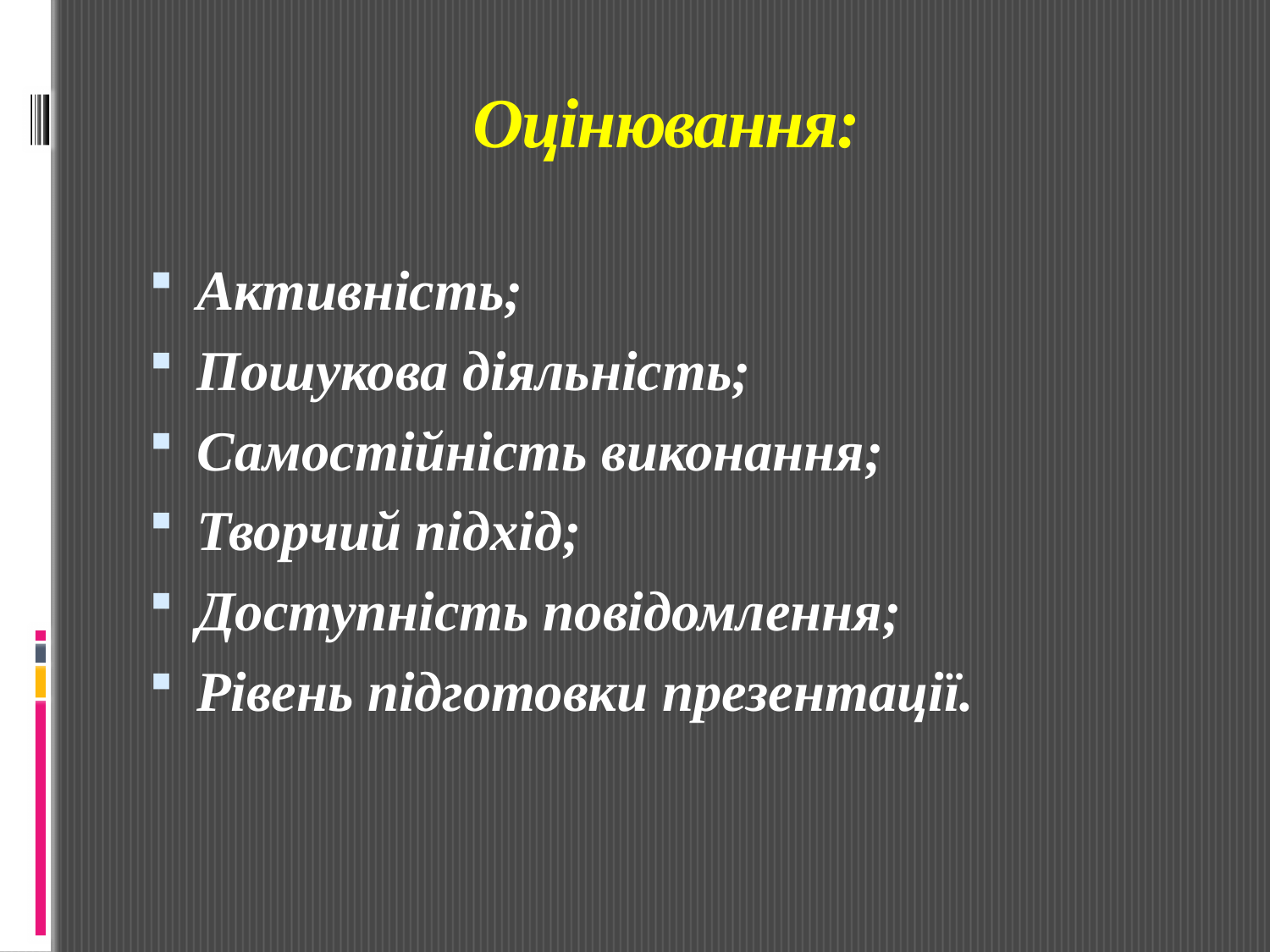

# Оцінювання:
Активність;
Пошукова діяльність;
Самостійність виконання;
Творчий підхід;
Доступність повідомлення;
Рівень підготовки презентації.